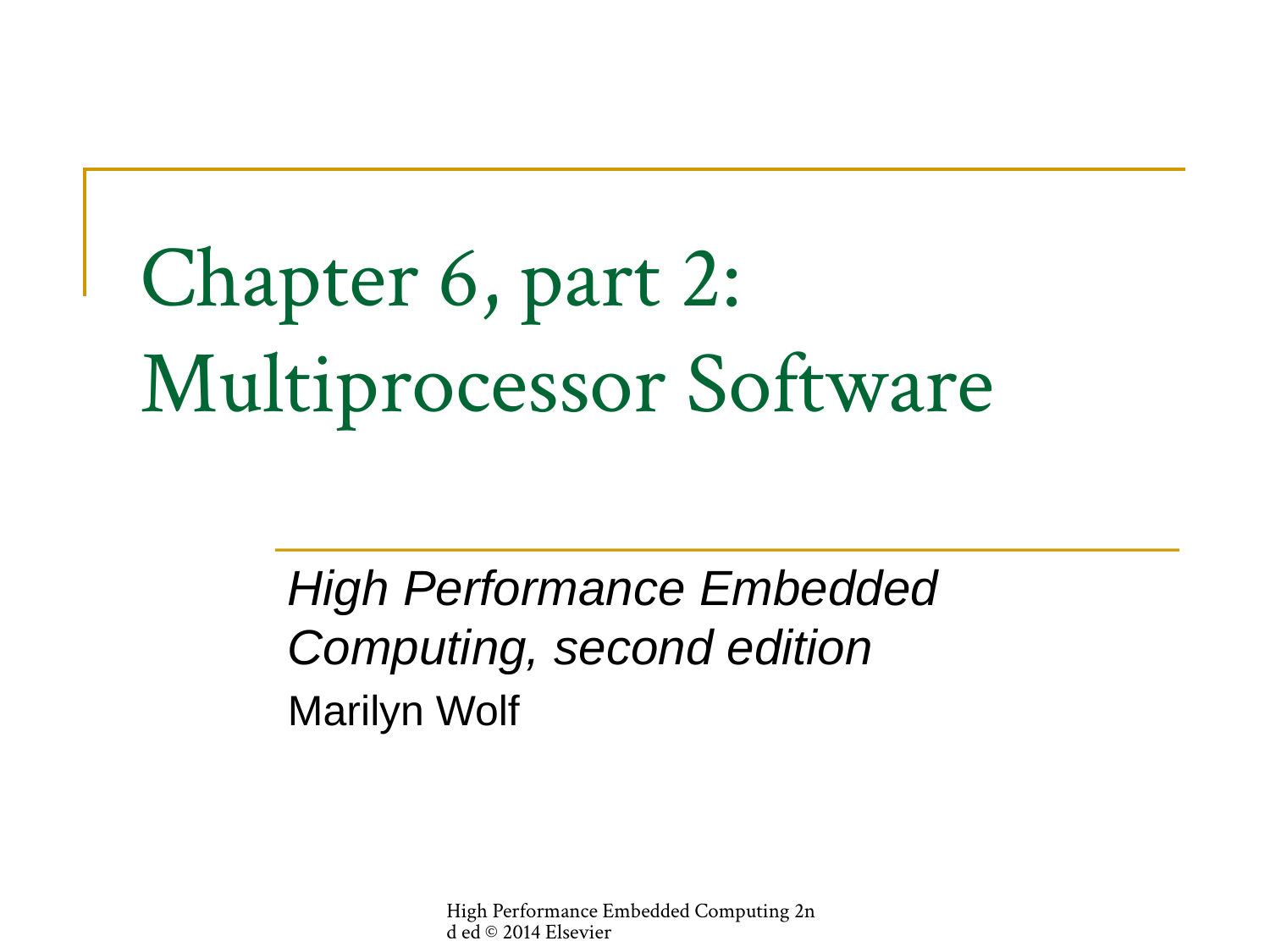

# Chapter 6, part 2: Multiprocessor Software
High Performance Embedded Computing, second edition
Marilyn Wolf
High Performance Embedded Computing 2nd ed © 2014 Elsevier